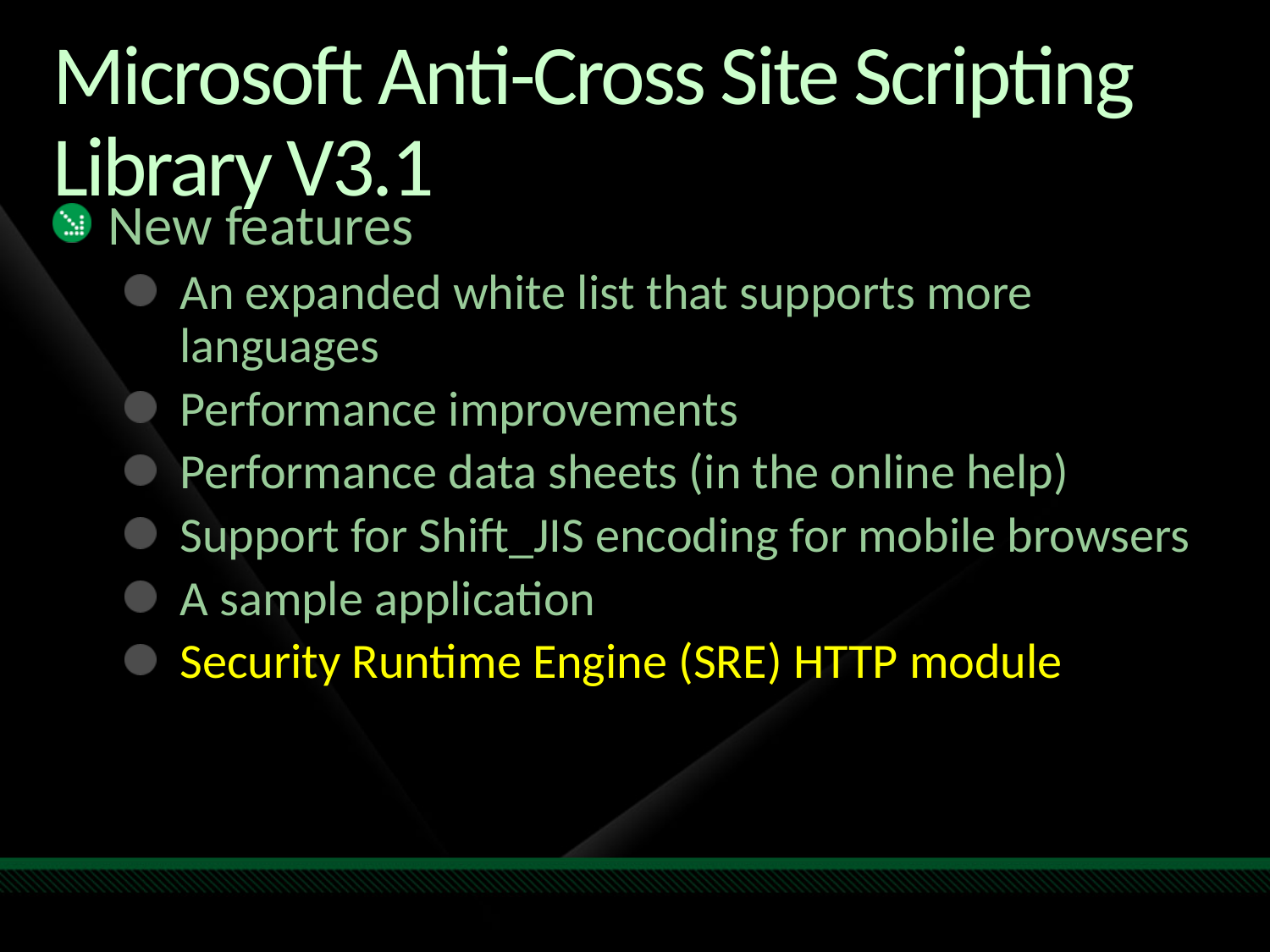

# Microsoft Anti-Cross Site Scripting Library V3.1
New features
An expanded white list that supports more languages
Performance improvements
Performance data sheets (in the online help)
Support for Shift_JIS encoding for mobile browsers
A sample application
Security Runtime Engine (SRE) HTTP module